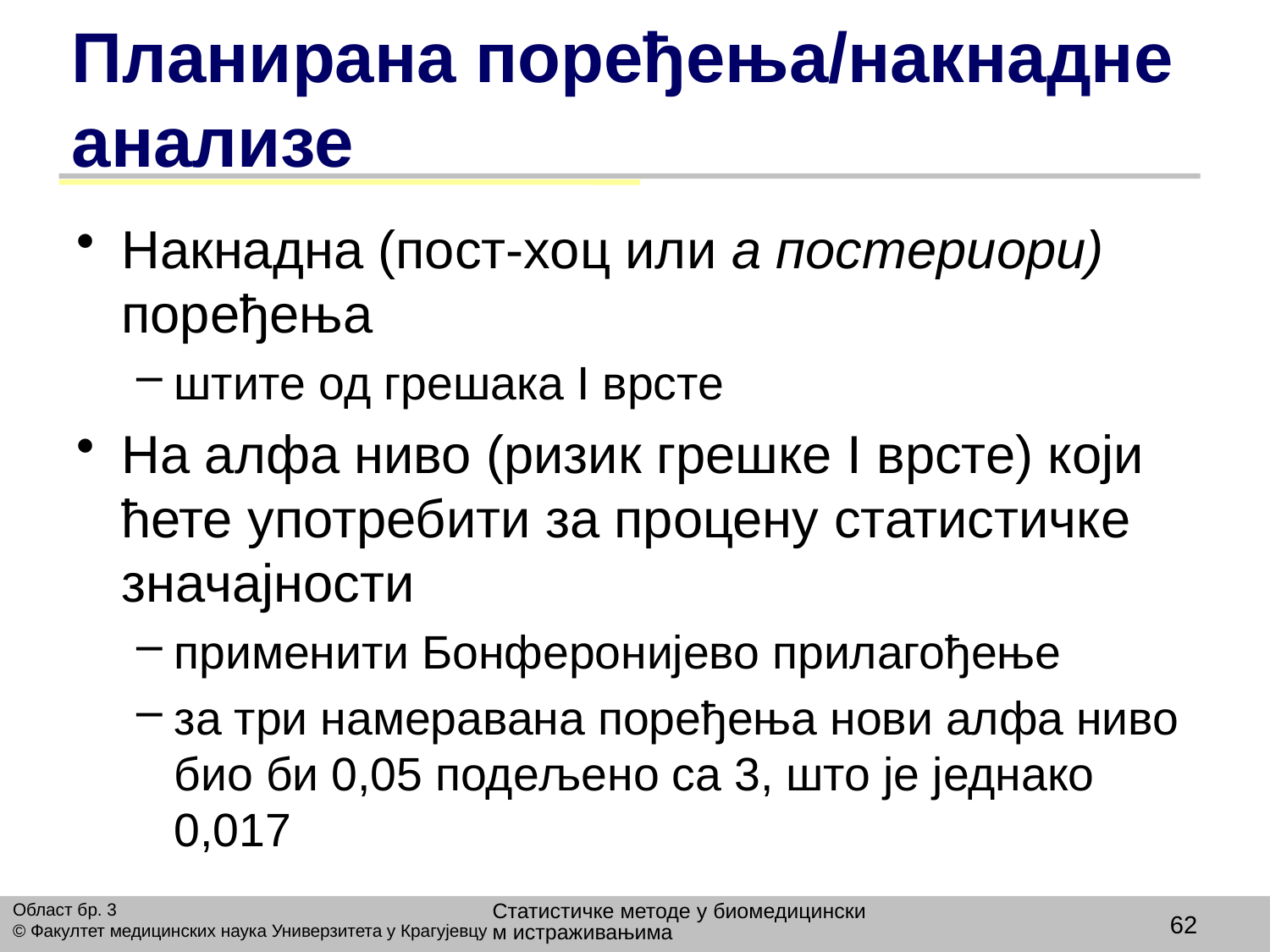

# Планирана поређења/накнадне анализе
Накнадна (пост-хоц или а постериори) поређења
штите од грешака I врсте
На алфа ниво (ризик грешке I врсте) који ћете употребити за процену статистичке значајности
применити Бонферонијево прилагођење
за три намеравана поређења нови алфа ниво био би 0,05 подељено са 3, што је једнако 0,017
Статистичке методе у биомедицинским истраживањима
Област бр. 3
© Факултет медицинских наука Универзитета у Крагујевцу
62